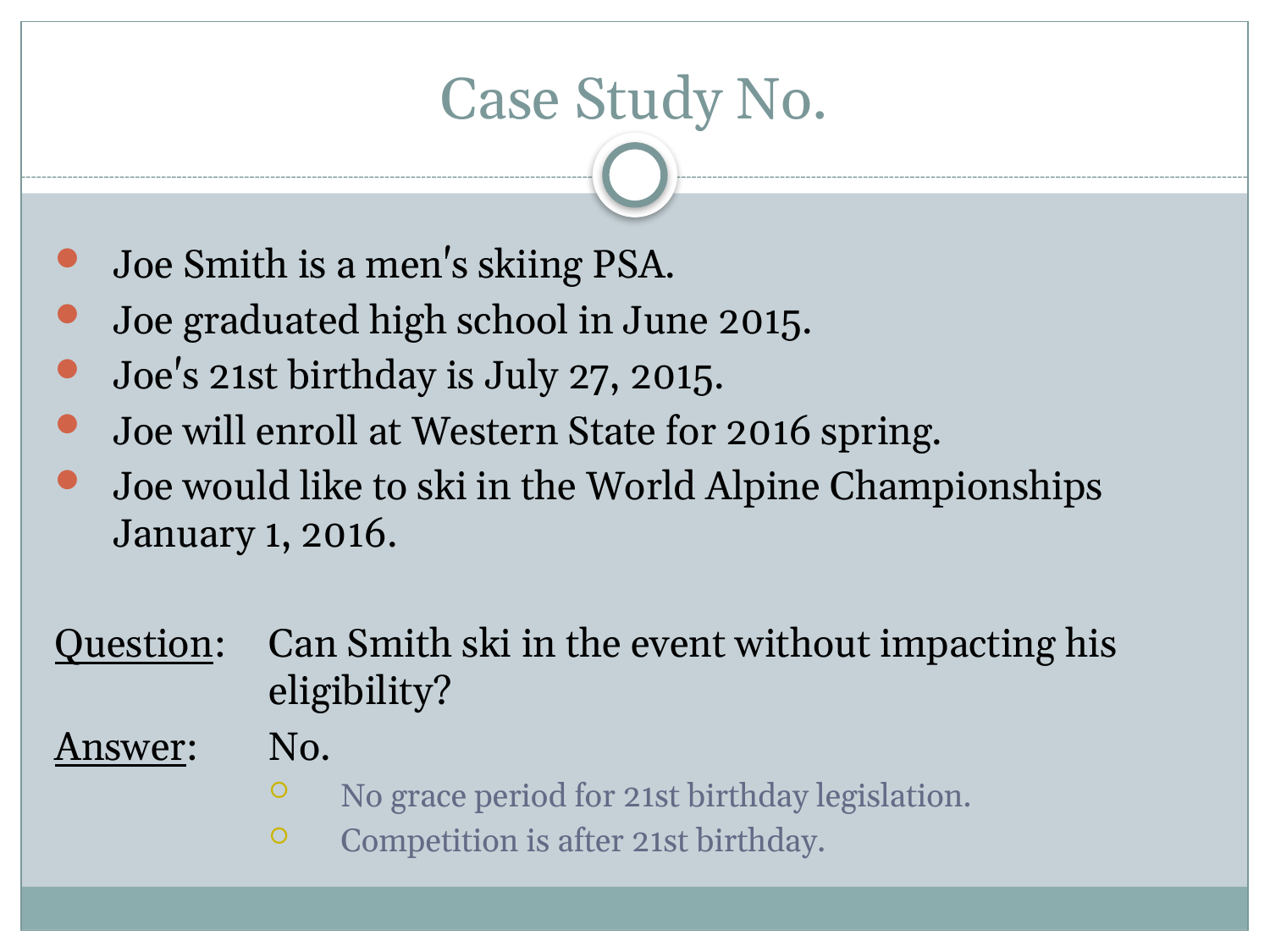

# Case Study No.
Joe Smith is a men's skiing PSA.
Joe graduated high school in June 2015.
Joe's 21st birthday is July 27, 2015.
Joe will enroll at Western State for 2016 spring.
Joe would like to ski in the World Alpine Championships January 1, 2016.

Question:	Can Smith ski in the event without impacting his eligibility?
Answer: 	No.
No grace period for 21st birthday legislation.
Competition is after 21st birthday.